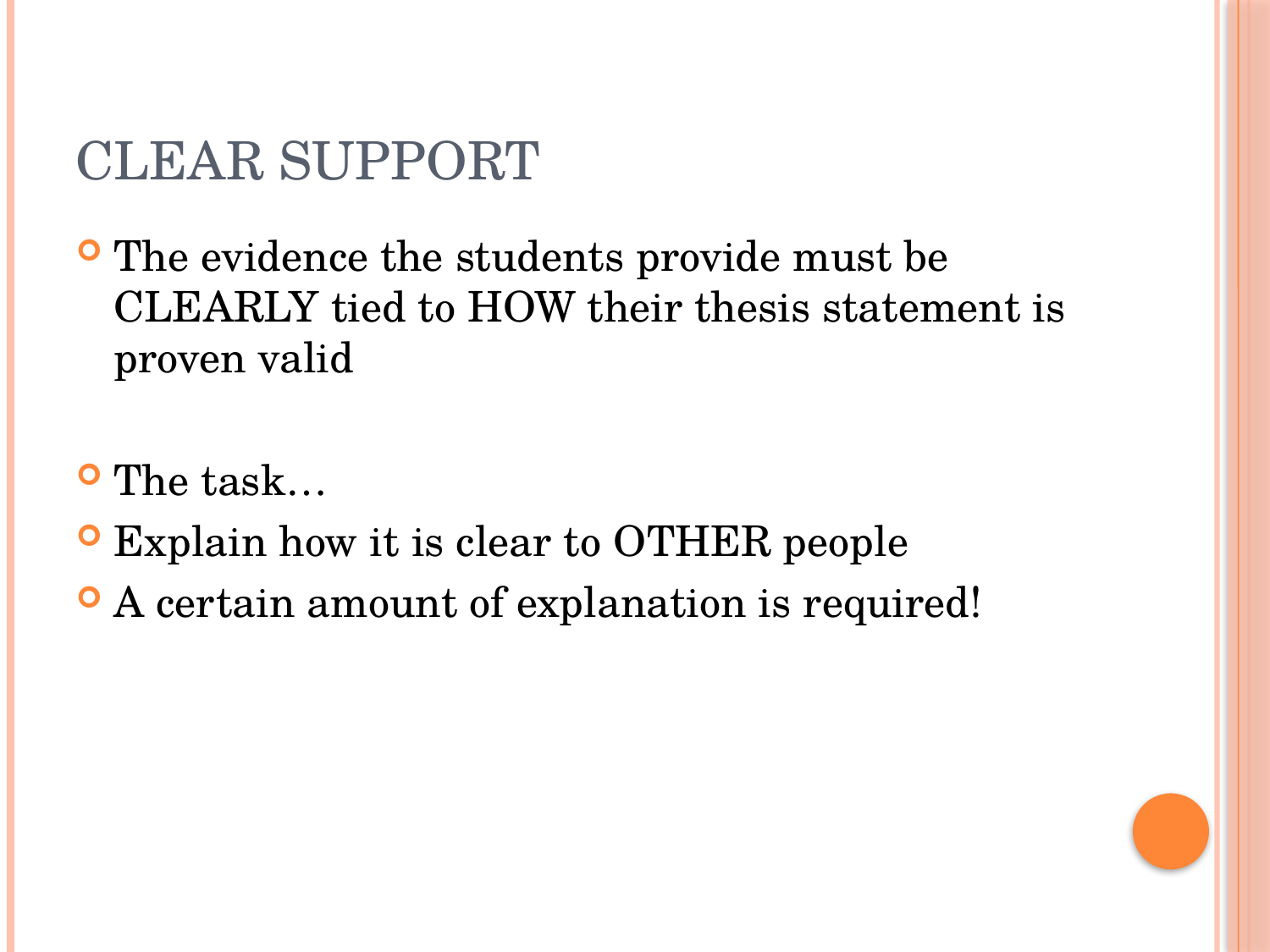

# Clear Support
The evidence the students provide must be CLEARLY tied to HOW their thesis statement is proven valid

The task…
Explain how it is clear to OTHER people
A certain amount of explanation is required!